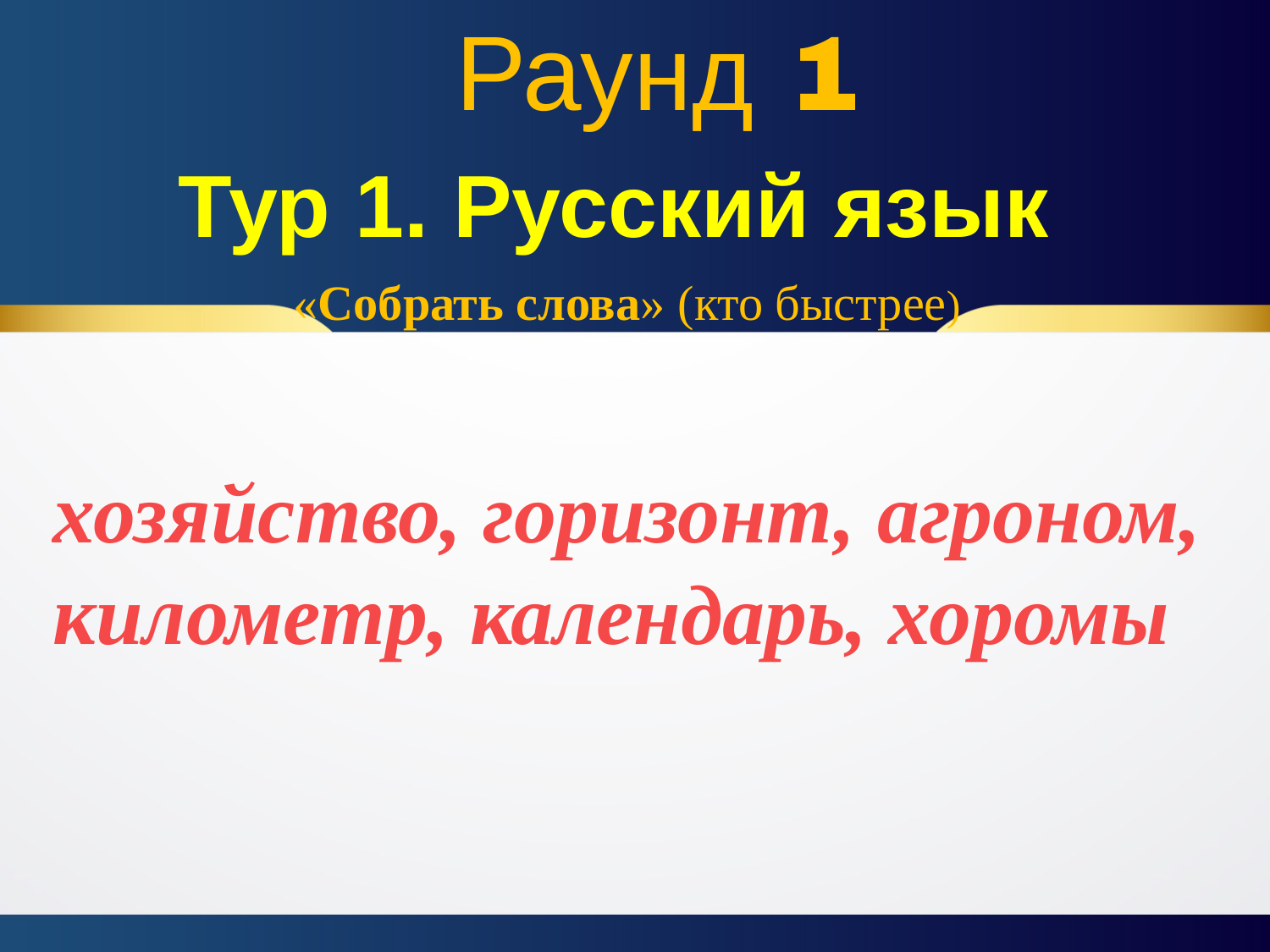

# Раунд 1
Тур 1. Русский язык

«Собрать слова» (кто быстрее)
хозяйство, горизонт, агроном, километр, календарь, хоромы